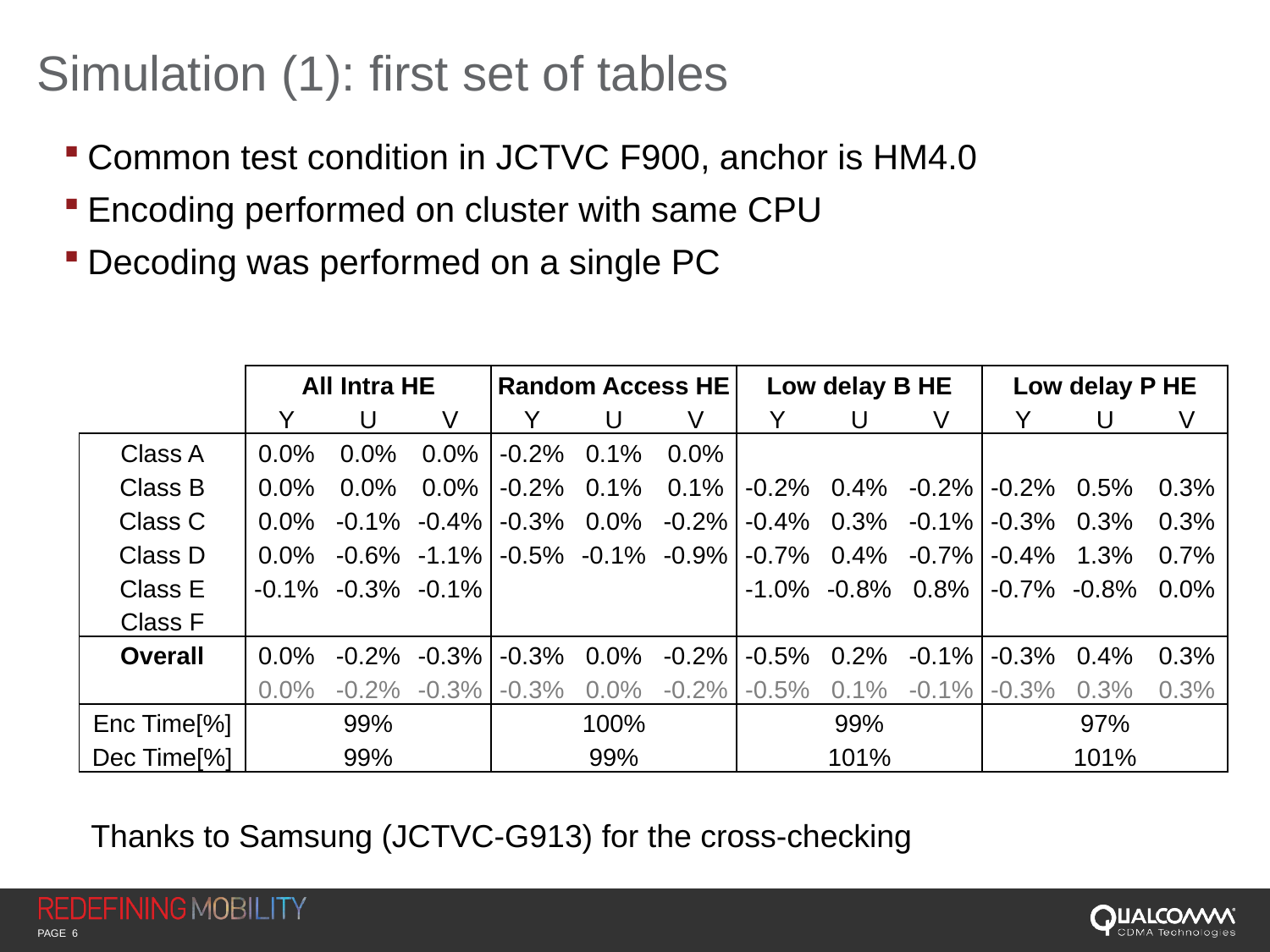

# Simulation (1): first set of tables
Common test condition in JCTVC F900, anchor is HM4.0
Encoding performed on cluster with same CPU
Decoding was performed on a single PC

|  | All Intra HE |  |  | Random Access HE |  |  | Low delay B HE |  |  | Low delay P HE |  |  |
| --- | --- | --- | --- | --- | --- | --- | --- | --- | --- | --- | --- | --- |
|  | Y | U | V | Y | U | V | Y | U | V | Y | U | V |
| Class A | 0.0% | 0.0% | 0.0% | -0.2% | 0.1% | 0.0% |  |  |  |  |  |  |
| Class B | 0.0% | 0.0% | 0.0% | -0.2% | 0.1% | 0.1% | -0.2% | 0.4% | -0.2% | -0.2% | 0.5% | 0.3% |
| Class C | 0.0% | -0.1% | -0.4% | -0.3% | 0.0% | -0.2% | -0.4% | 0.3% | -0.1% | -0.3% | 0.3% | 0.3% |
| Class D | 0.0% | -0.6% | -1.1% | -0.5% | -0.1% | -0.9% | -0.7% | 0.4% | -0.7% | -0.4% | 1.3% | 0.7% |
| Class E | -0.1% | -0.3% | -0.1% |  |  |  | -1.0% | -0.8% | 0.8% | -0.7% | -0.8% | 0.0% |
| Class F |  |  |  |  |  |  |  |  |  |  |  |  |
| Overall | 0.0% | -0.2% | -0.3% | -0.3% | 0.0% | -0.2% | -0.5% | 0.2% | -0.1% | -0.3% | 0.4% | 0.3% |
|  | 0.0% | -0.2% | -0.3% | -0.3% | 0.0% | -0.2% | -0.5% | 0.1% | -0.1% | -0.3% | 0.3% | 0.3% |
| Enc Time[%] | 99% |  |  | 100% |  |  | 99% |  |  | 97% |  |  |
| Dec Time[%] | 99% |  |  | 99% |  |  | 101% |  |  | 101% |  |  |
Thanks to Samsung (JCTVC-G913) for the cross-checking